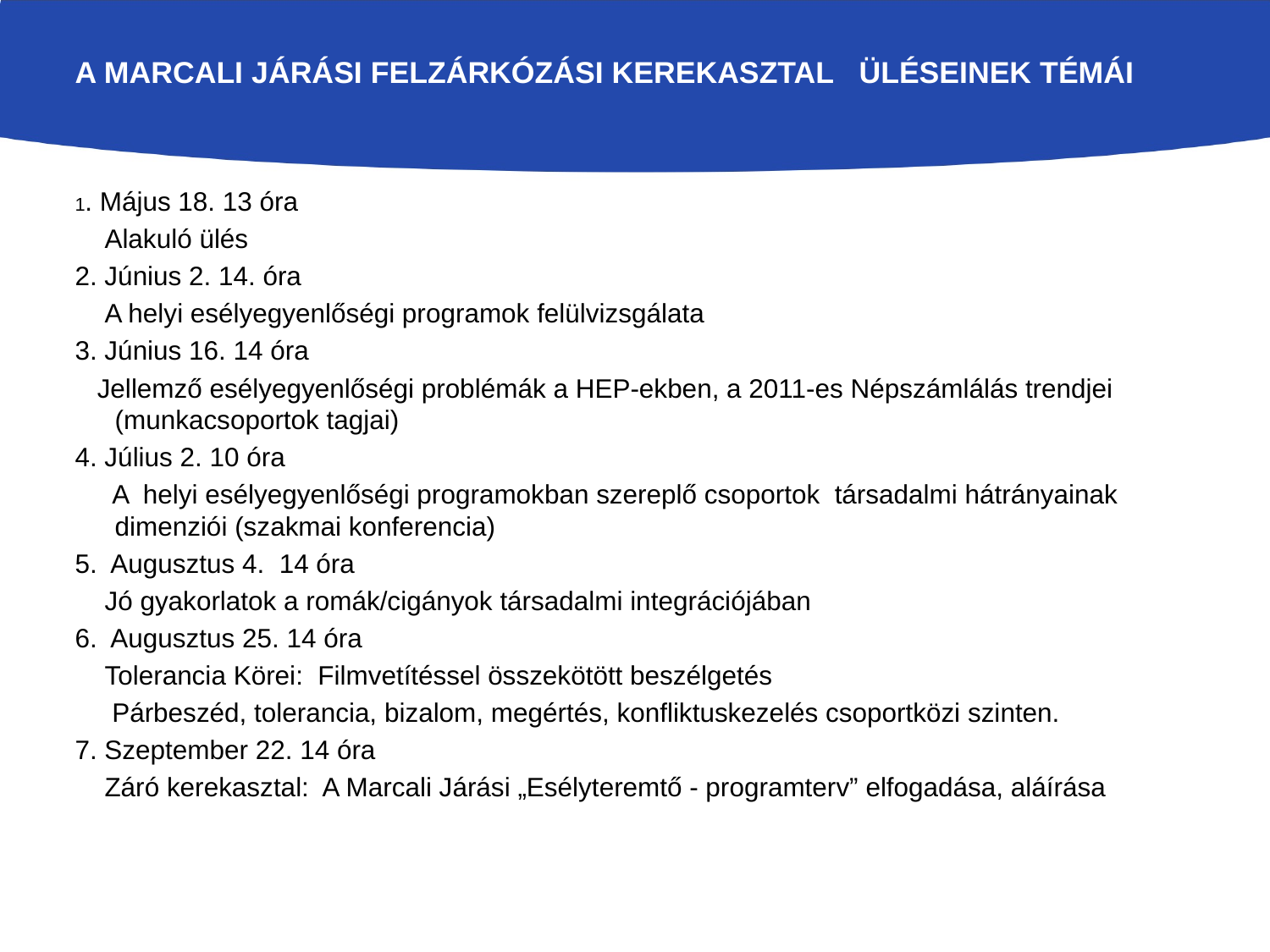

# A Marcali Járási Felzárkózási Kerekasztal   üléseinek témái
1. Május 18. 13 óra
    Alakuló ülés
2. Június 2. 14. óra
    A helyi esélyegyenlőségi programok felülvizsgálata
3. Június 16. 14 óra
   Jellemző esélyegyenlőségi problémák a HEP-ekben, a 2011-es Népszámlálás trendjei (munkacsoportok tagjai)
4. Július 2. 10 óra
     A  helyi esélyegyenlőségi programokban szereplő csoportok  társadalmi hátrányainak dimenziói (szakmai konferencia)
5.  Augusztus 4.  14 óra
    Jó gyakorlatok a romák/cigányok társadalmi integrációjában
6.  Augusztus 25. 14 óra
    Tolerancia Körei:  Filmvetítéssel összekötött beszélgetés
     Párbeszéd, tolerancia, bizalom, megértés, konfliktuskezelés csoportközi szinten.
7. Szeptember 22. 14 óra
    Záró kerekasztal:  A Marcali Járási „Esélyteremtő - programterv” elfogadása, aláírása